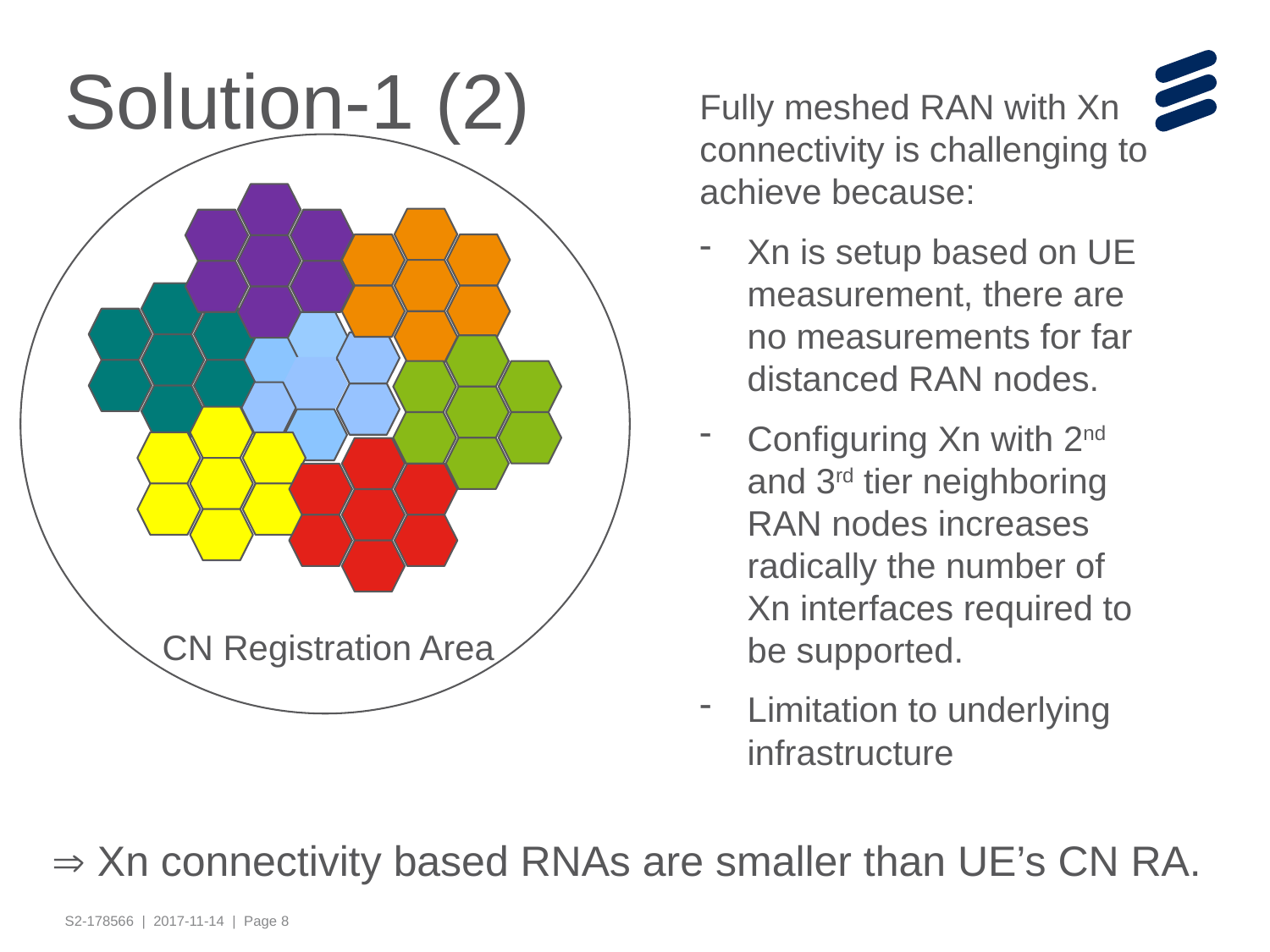

# Solution-1 (2)
Fully meshed RAN with Xn connectivity is challenging to achieve because:
Xn is setup based on UE measurement, there are no measurements for far distanced RAN nodes.
Configuring Xn with 2nd  and 3rd tier neighboring RAN nodes increases radically the number of Xn interfaces required to be supported.
Limitation to underlying infrastructure

CN Registration Area
⇒ Xn connectivity based RNAs are smaller than UE’s CN RA.